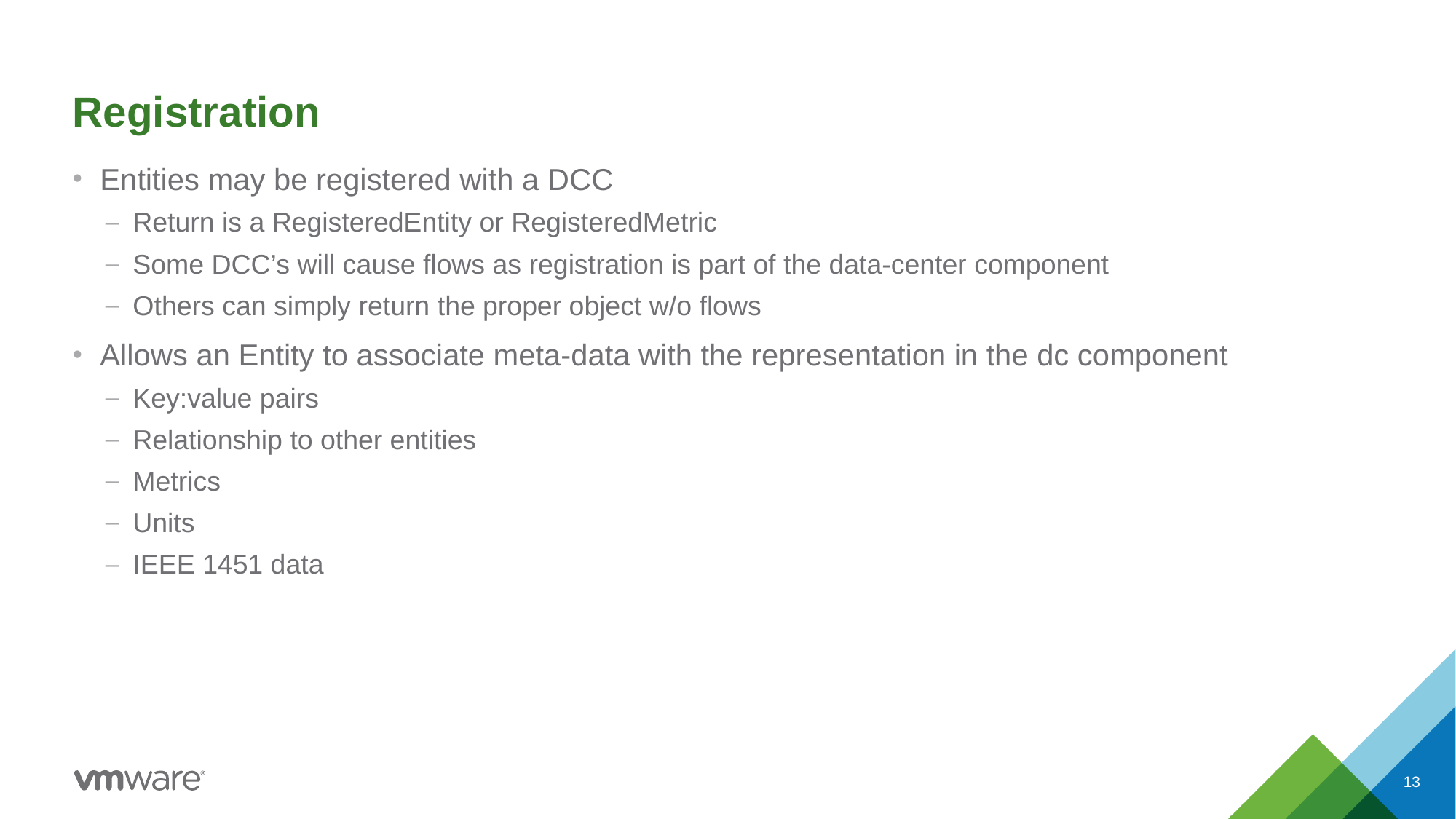

# Registration
Entities may be registered with a DCC
Return is a RegisteredEntity or RegisteredMetric
Some DCC’s will cause flows as registration is part of the data-center component
Others can simply return the proper object w/o flows
Allows an Entity to associate meta-data with the representation in the dc component
Key:value pairs
Relationship to other entities
Metrics
Units
IEEE 1451 data

13